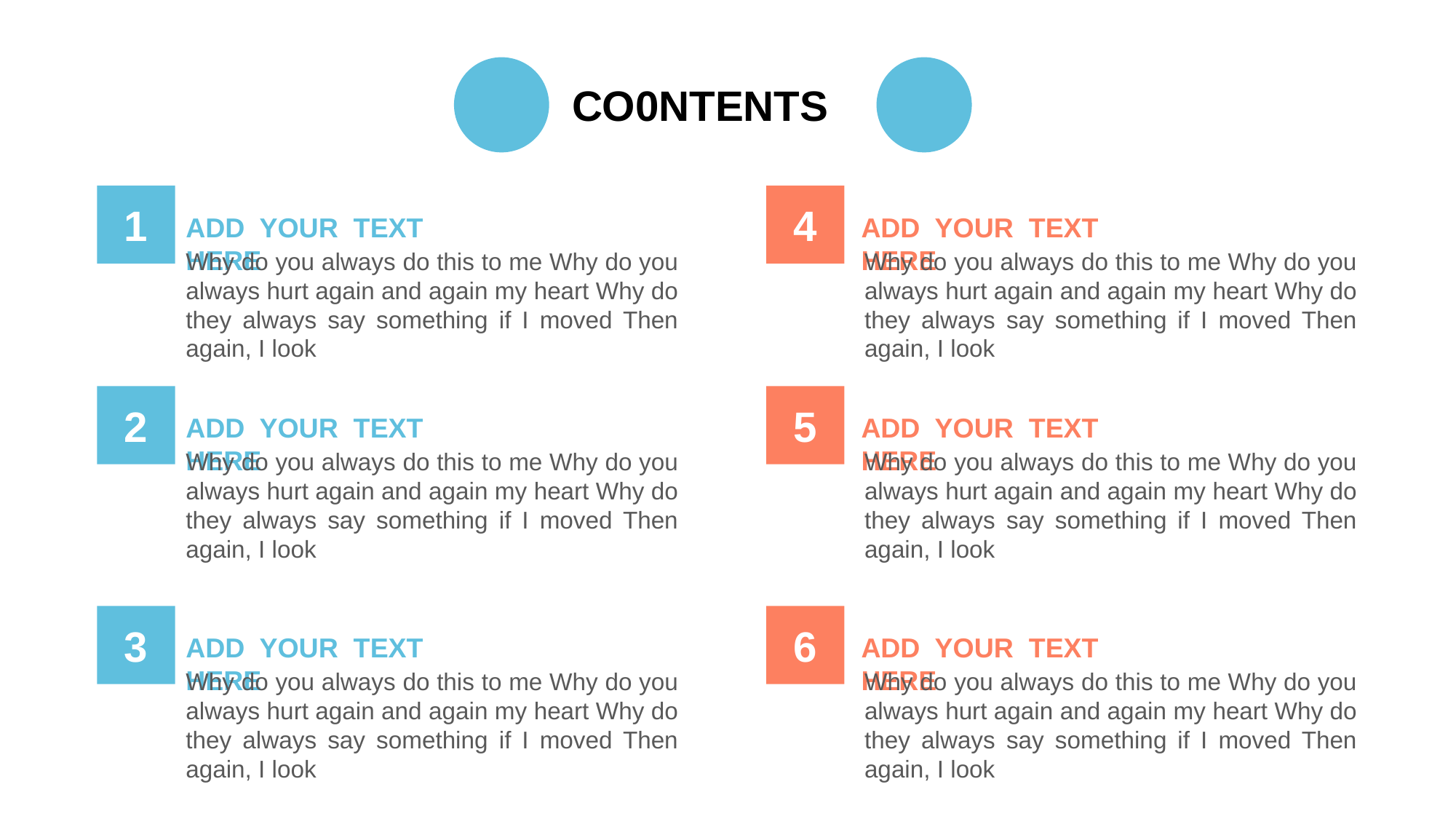

CO0NTENTS
1
4
ADD  YOUR  TEXT  HERE
ADD  YOUR  TEXT  HERE
Why do you always do this to me Why do you always hurt again and again my heart Why do they always say something if I moved Then again, I look
Why do you always do this to me Why do you always hurt again and again my heart Why do they always say something if I moved Then again, I look
2
5
ADD  YOUR  TEXT  HERE
ADD  YOUR  TEXT  HERE
Why do you always do this to me Why do you always hurt again and again my heart Why do they always say something if I moved Then again, I look
Why do you always do this to me Why do you always hurt again and again my heart Why do they always say something if I moved Then again, I look
3
6
ADD  YOUR  TEXT  HERE
ADD  YOUR  TEXT  HERE
Why do you always do this to me Why do you always hurt again and again my heart Why do they always say something if I moved Then again, I look
Why do you always do this to me Why do you always hurt again and again my heart Why do they always say something if I moved Then again, I look